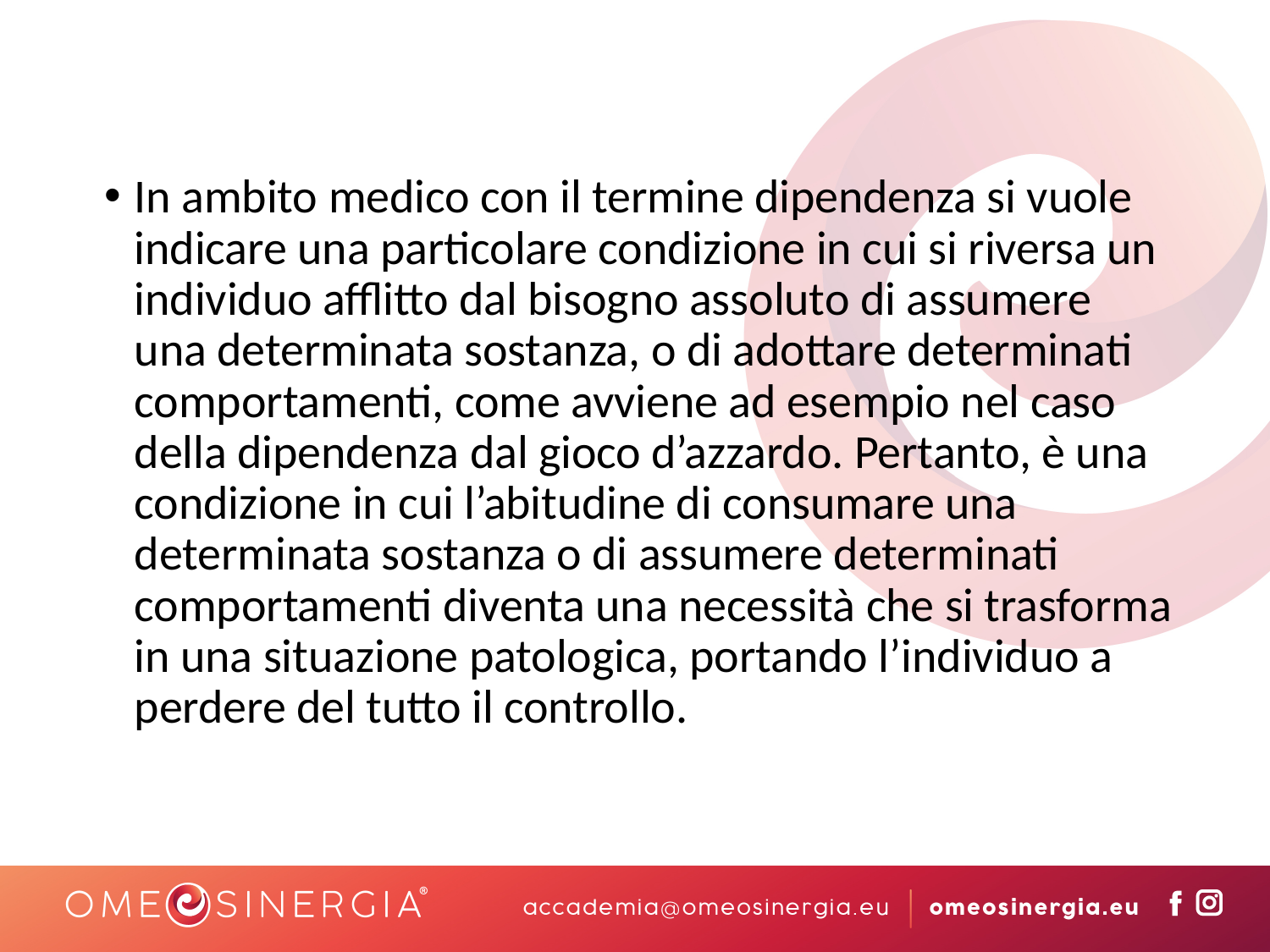

In ambito medico con il termine dipendenza si vuole indicare una particolare condizione in cui si riversa un individuo afflitto dal bisogno assoluto di assumere una determinata sostanza, o di adottare determinati comportamenti, come avviene ad esempio nel caso della dipendenza dal gioco d’azzardo. Pertanto, è una condizione in cui l’abitudine di consumare una determinata sostanza o di assumere determinati comportamenti diventa una necessità che si trasforma in una situazione patologica, portando l’individuo a perdere del tutto il controllo.